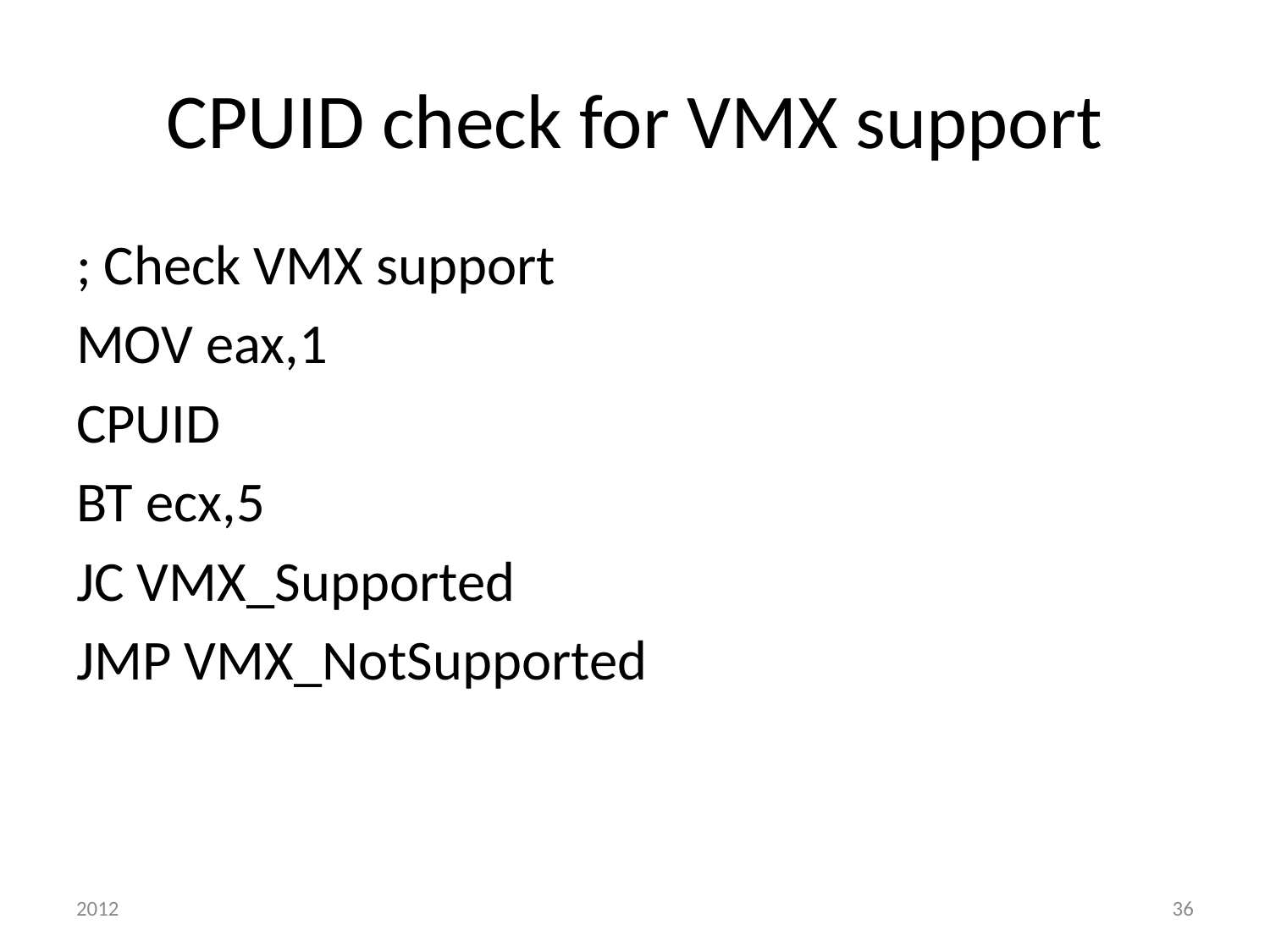

# CPUID check for VMX support
; Check VMX support
MOV eax,1
CPUID
BT ecx,5
JC VMX_Supported
JMP VMX_NotSupported

2012

36